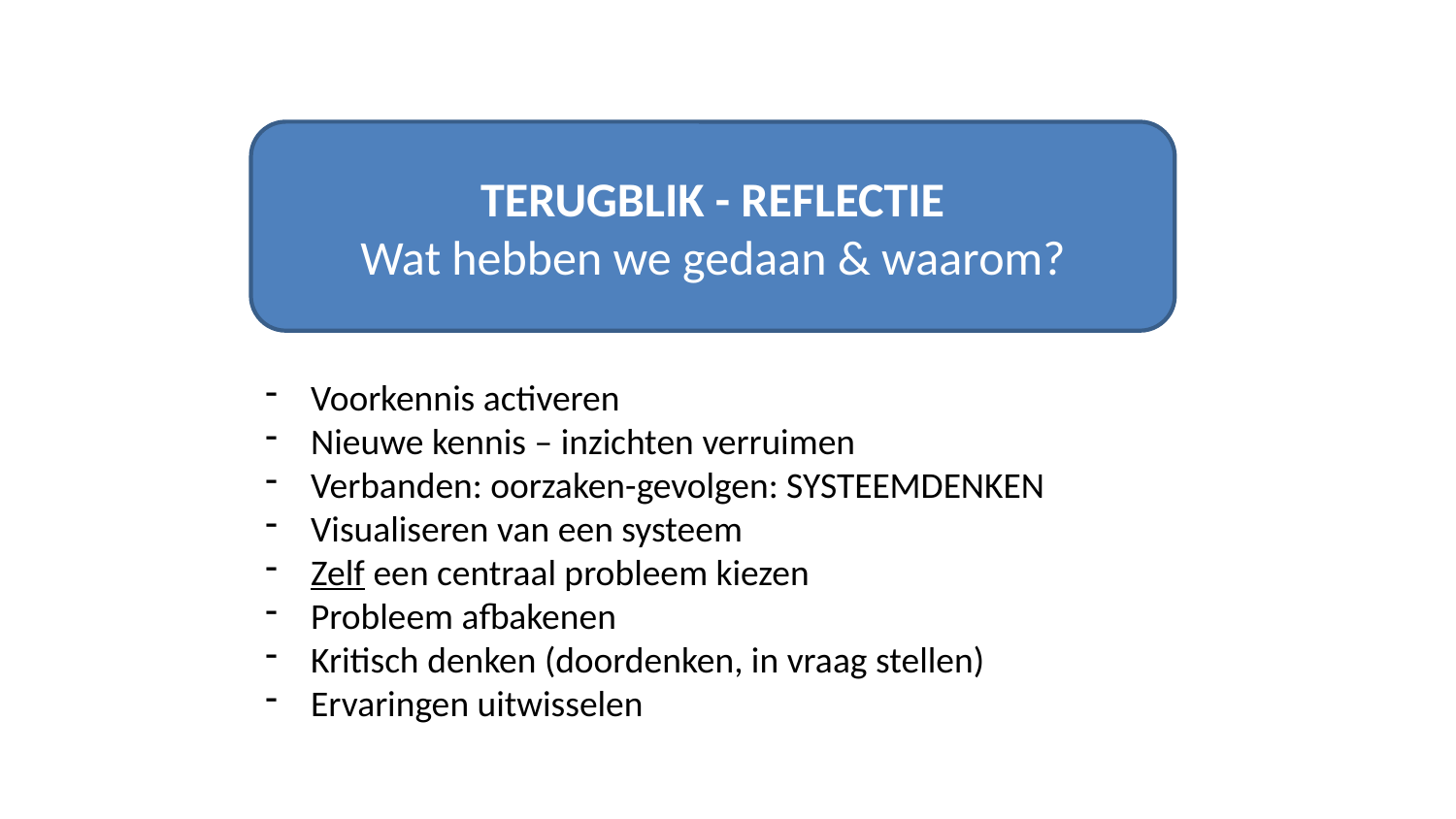

TERUGBLIK - REFLECTIE
Wat hebben we gedaan & waarom?

Voorkennis activeren
Nieuwe kennis – inzichten verruimen
Verbanden: oorzaken-gevolgen: SYSTEEMDENKEN
Visualiseren van een systeem
Zelf een centraal probleem kiezen
Probleem afbakenen
Kritisch denken (doordenken, in vraag stellen)
Ervaringen uitwisselen